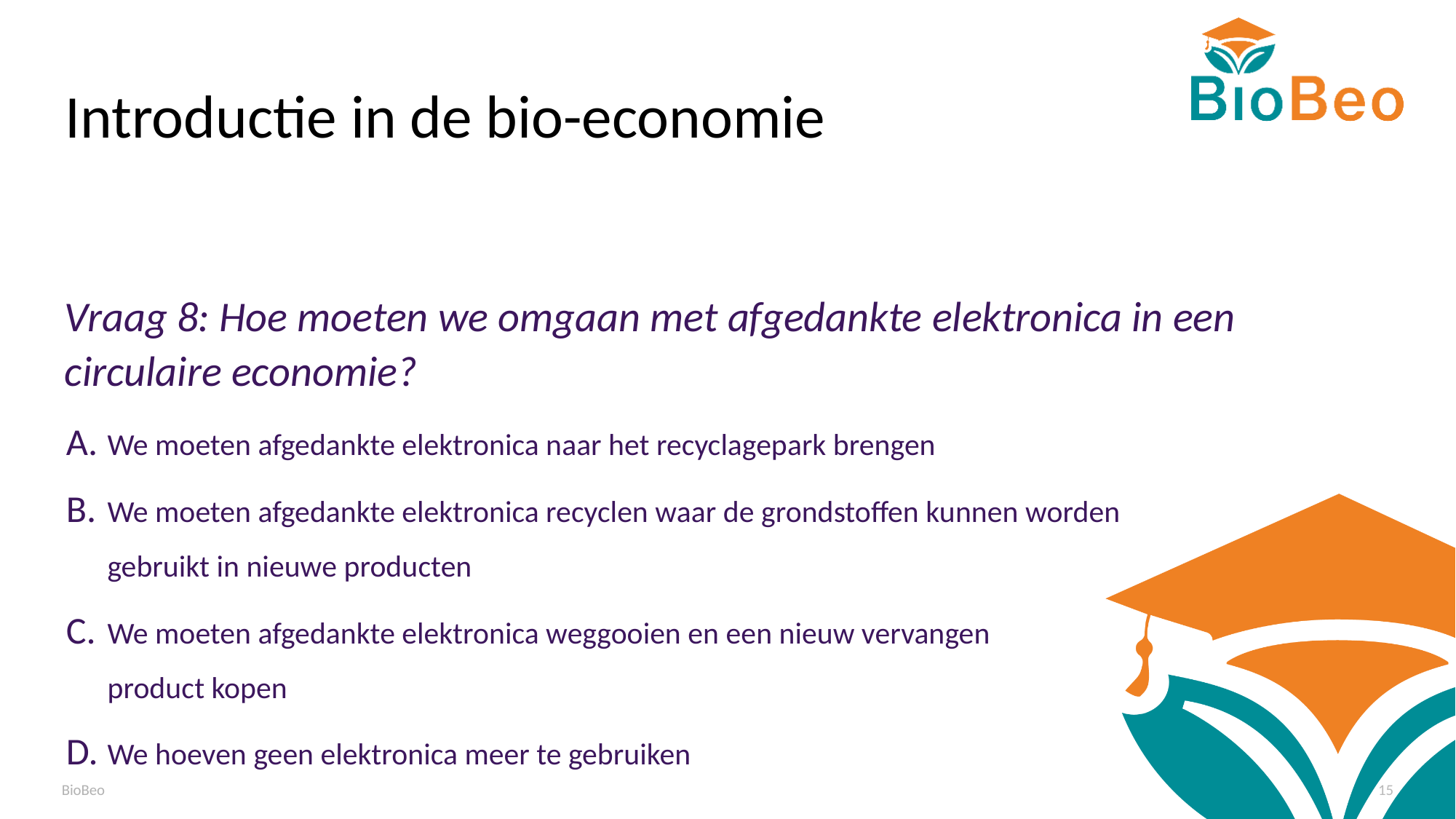

# Introductie in de bio-economie
Vraag 8: Hoe moeten we omgaan met afgedankte elektronica in een circulaire economie?
We moeten afgedankte elektronica naar het recyclagepark brengen
We moeten afgedankte elektronica recyclen waar de grondstoffen kunnen worden gebruikt in nieuwe producten
We moeten afgedankte elektronica weggooien en een nieuw vervangen
product kopen
We hoeven geen elektronica meer te gebruiken
BioBeo
15